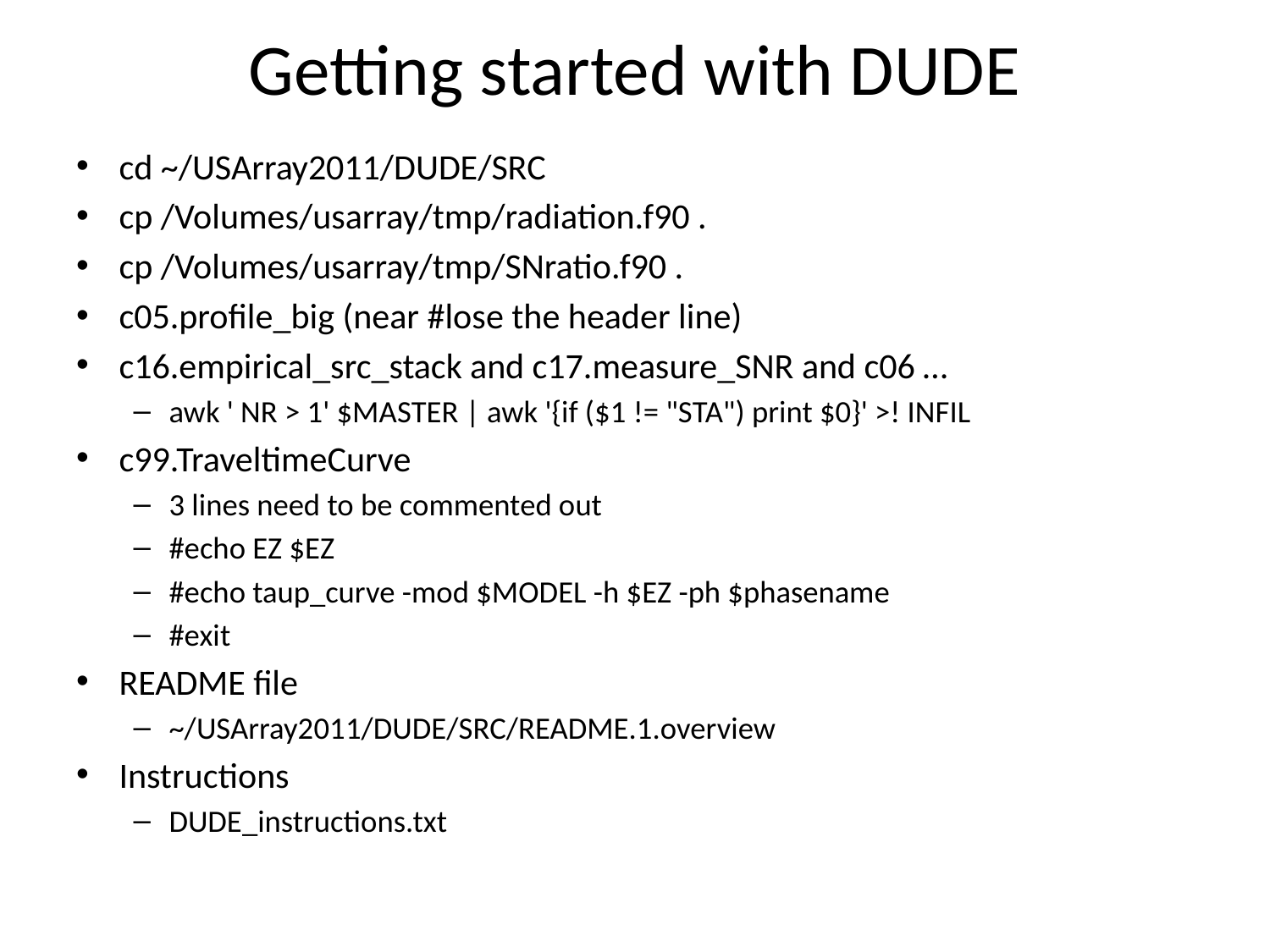

# Getting started with DUDE
cd ~/USArray2011/DUDE/SRC
cp /Volumes/usarray/tmp/radiation.f90 .
cp /Volumes/usarray/tmp/SNratio.f90 .
c05.profile_big (near #lose the header line)
c16.empirical_src_stack and c17.measure_SNR and c06 …
awk ' NR > 1' $MASTER | awk '{if ($1 != "STA") print $0}' >! INFIL
c99.TraveltimeCurve
3 lines need to be commented out
#echo EZ $EZ
#echo taup_curve -mod $MODEL -h $EZ -ph $phasename
#exit
README file
~/USArray2011/DUDE/SRC/README.1.overview
Instructions
DUDE_instructions.txt